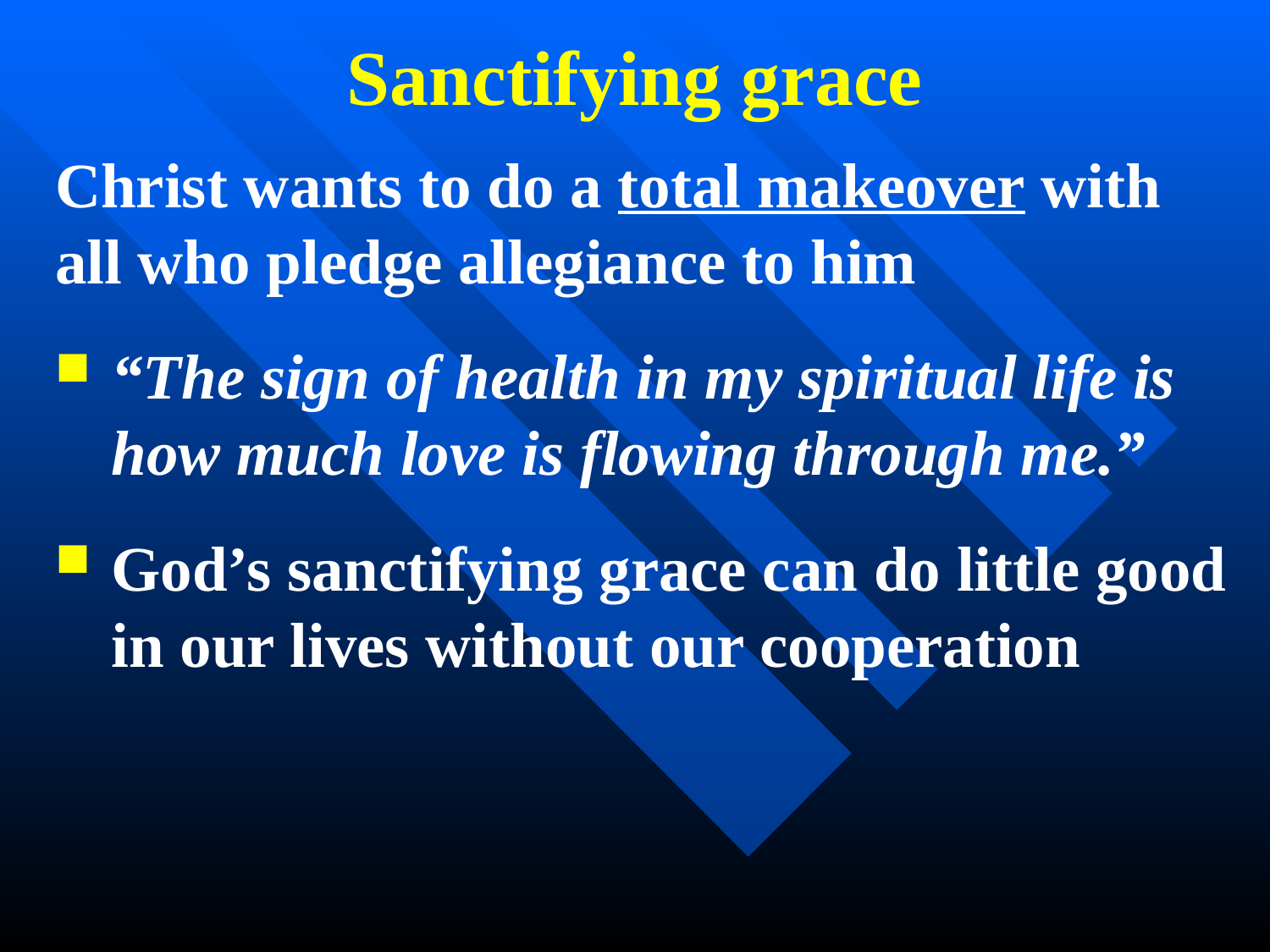

# Sanctifying grace
Christ wants to do a total makeover with all who pledge allegiance to him

“The sign of health in my spiritual life is how much love is flowing through me.”

God’s sanctifying grace can do little good in our lives without our cooperation